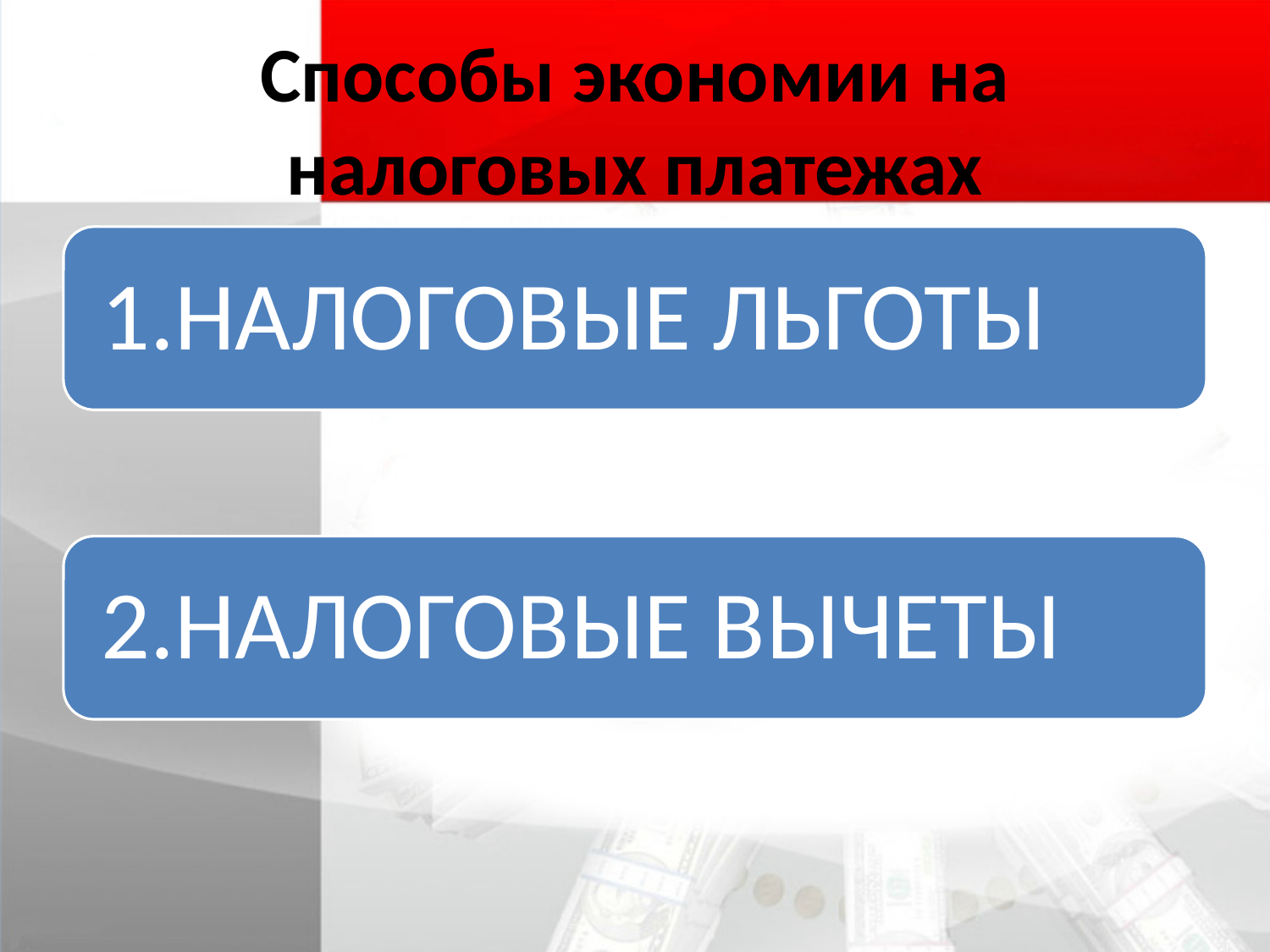

# Способы экономии на налоговых платежах
1.НАЛОГОВЫЕ ЛЬГОТЫ

2.НАЛОГОВЫЕ ВЫЧЕТЫ